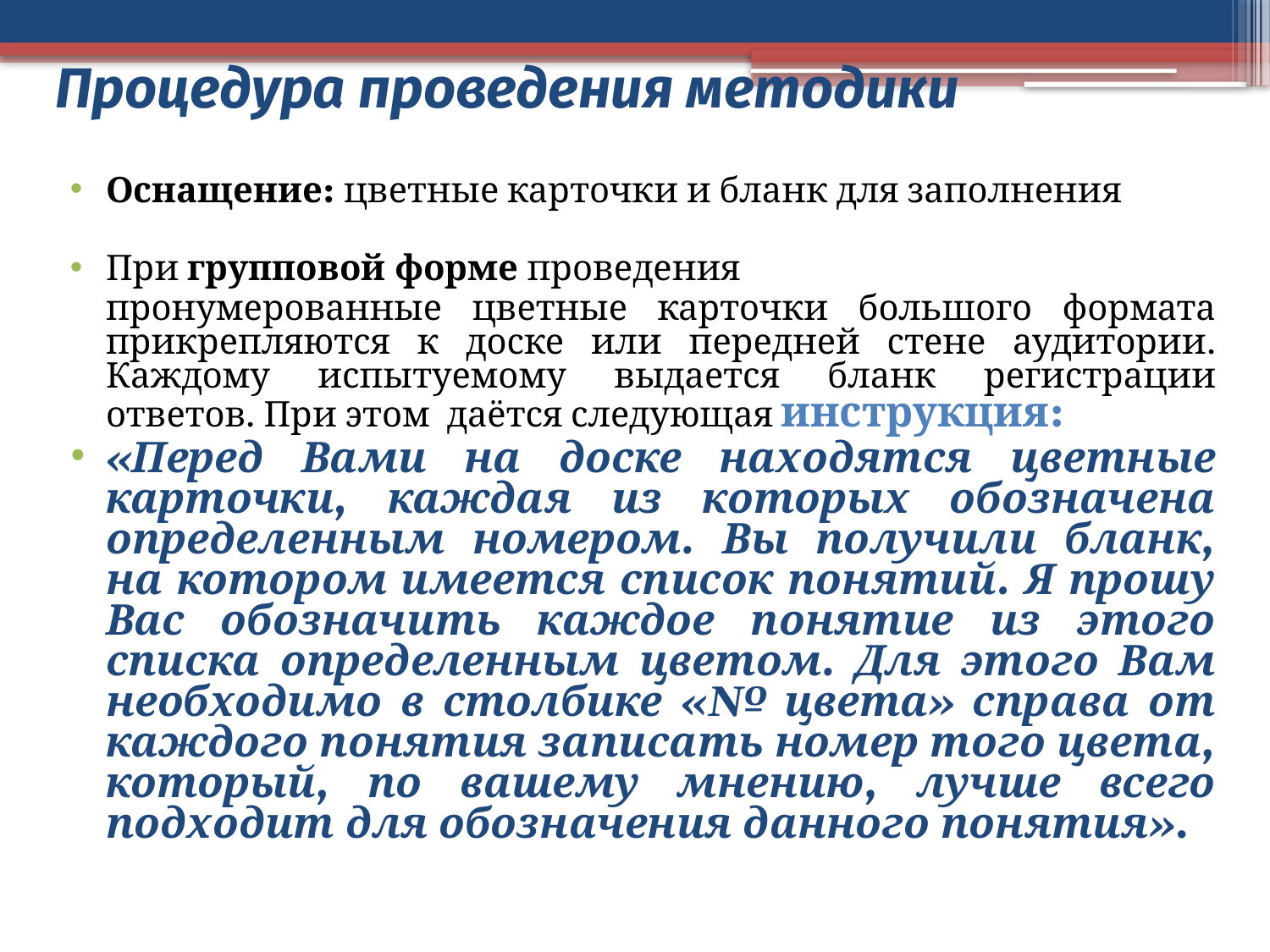

# Процедура проведения методики
Оснащение: цветные карточки и бланк для заполнения

При групповой форме проведения
	пронумерованные цветные карточки большого формата прикрепляются к доске или передней стене аудитории. Каждому испытуемому выдается бланк регистрации ответов. При этом  даётся следующая инструкция:
«Перед Вами на доске находятся цветные карточки, каждая из которых обозначена определенным номером. Вы получили бланк, на котором имеется список понятий. Я прошу Вас обозначить каждое понятие из этого списка определенным цветом. Для этого Вам необходимо в столбике «№ цвета» справа от каждого понятия записать номер того цвета, который, по вашему мнению, лучше всего подходит для обозначения данного понятия».